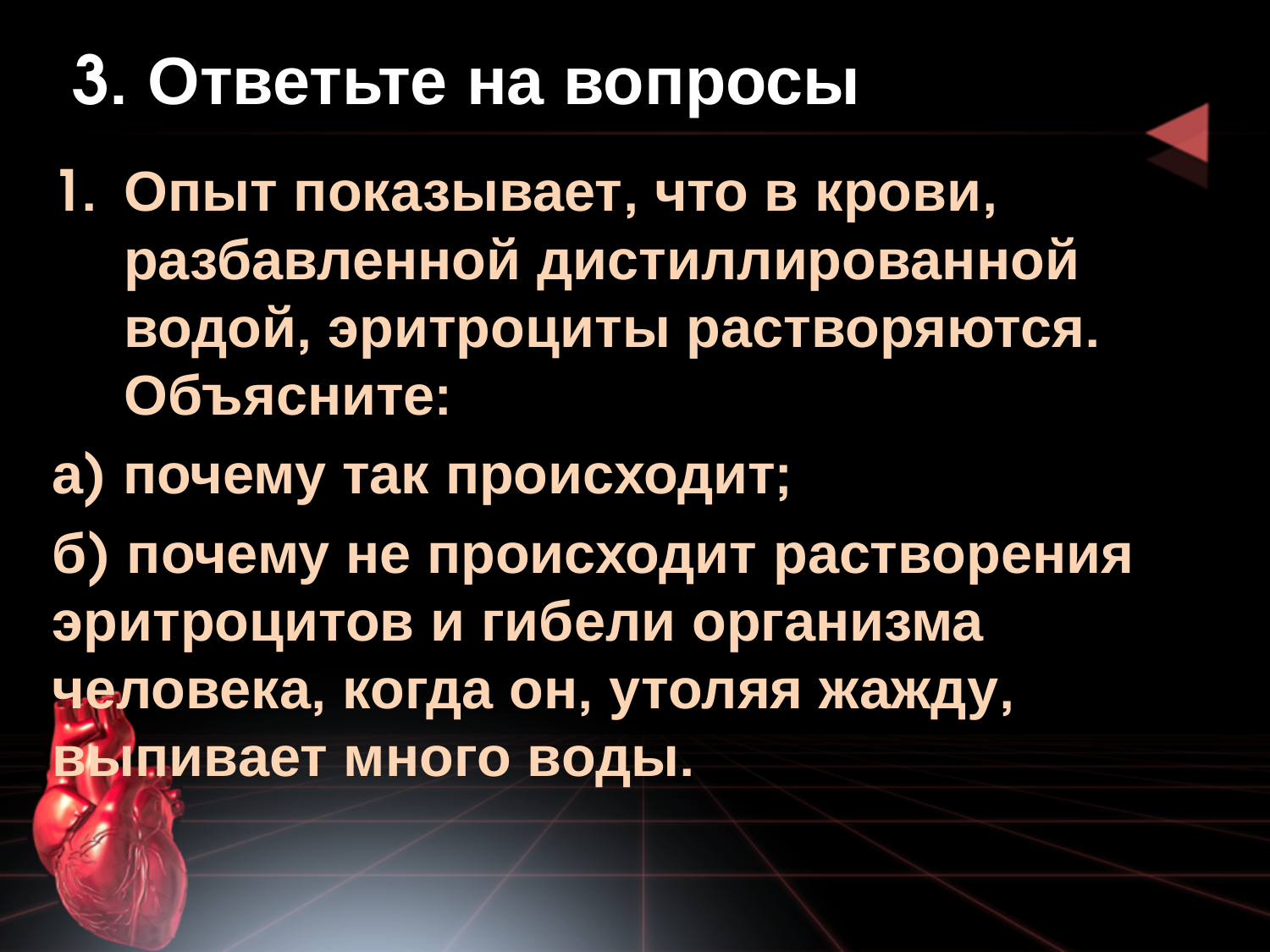

# 3. Ответьте на вопросы
Опыт показывает, что в крови, разбавленной дистиллированной водой, эритроциты растворяются. Объясните:
а) почему так происходит;
б) почему не происходит растворения эритроцитов и гибели организма человека, когда он, утоляя жажду, выпивает много воды.